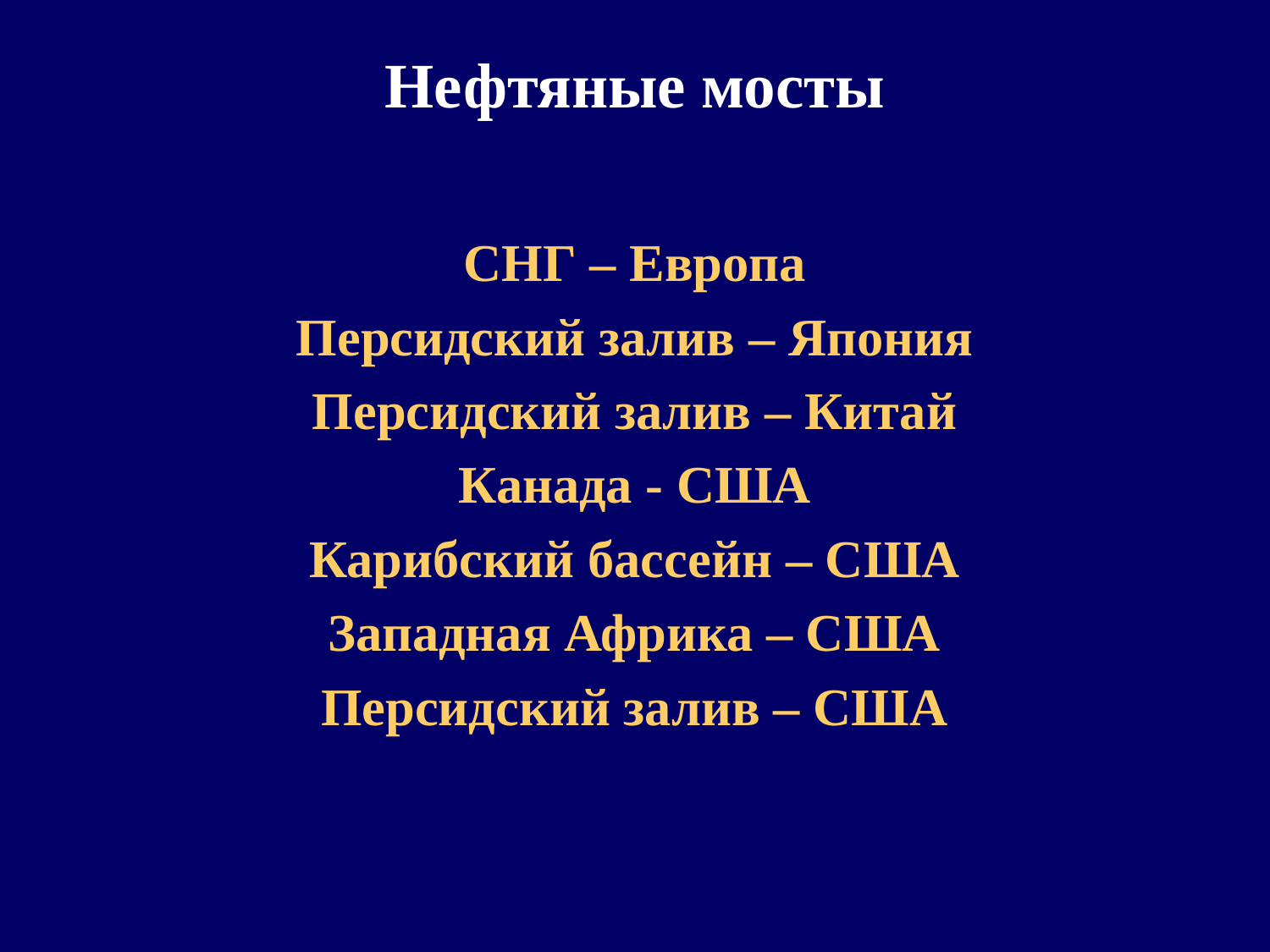

# Нефтяные мосты
СНГ – Европа
Персидский залив – Япония
Персидский залив – Китай
Канада - США
Карибский бассейн – США
Западная Африка – США
Персидский залив – США